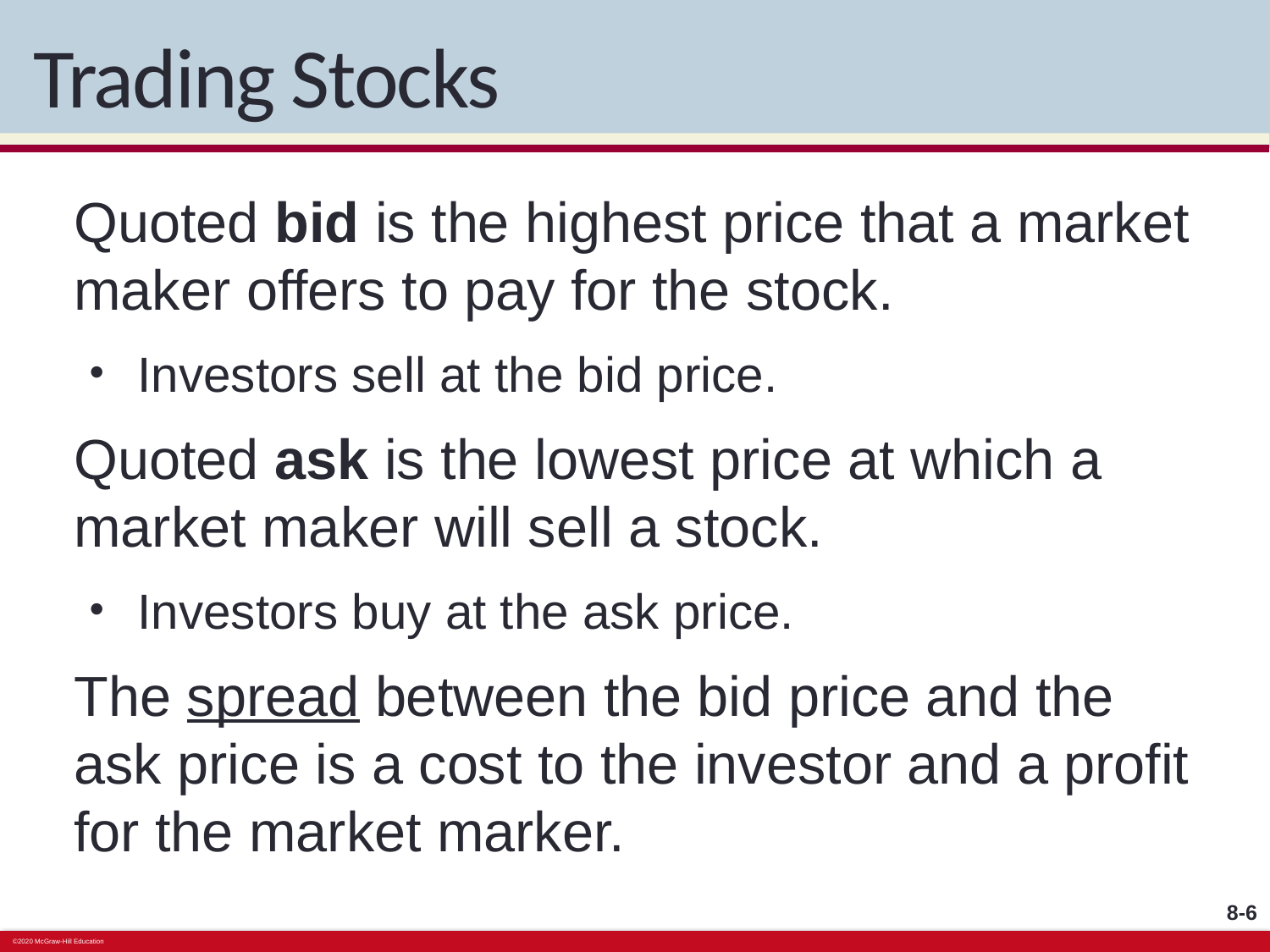

# Trading Stocks
Quoted bid is the highest price that a market maker offers to pay for the stock.
Investors sell at the bid price.
Quoted ask is the lowest price at which a market maker will sell a stock.
Investors buy at the ask price.
The spread between the bid price and the ask price is a cost to the investor and a profit for the market marker.